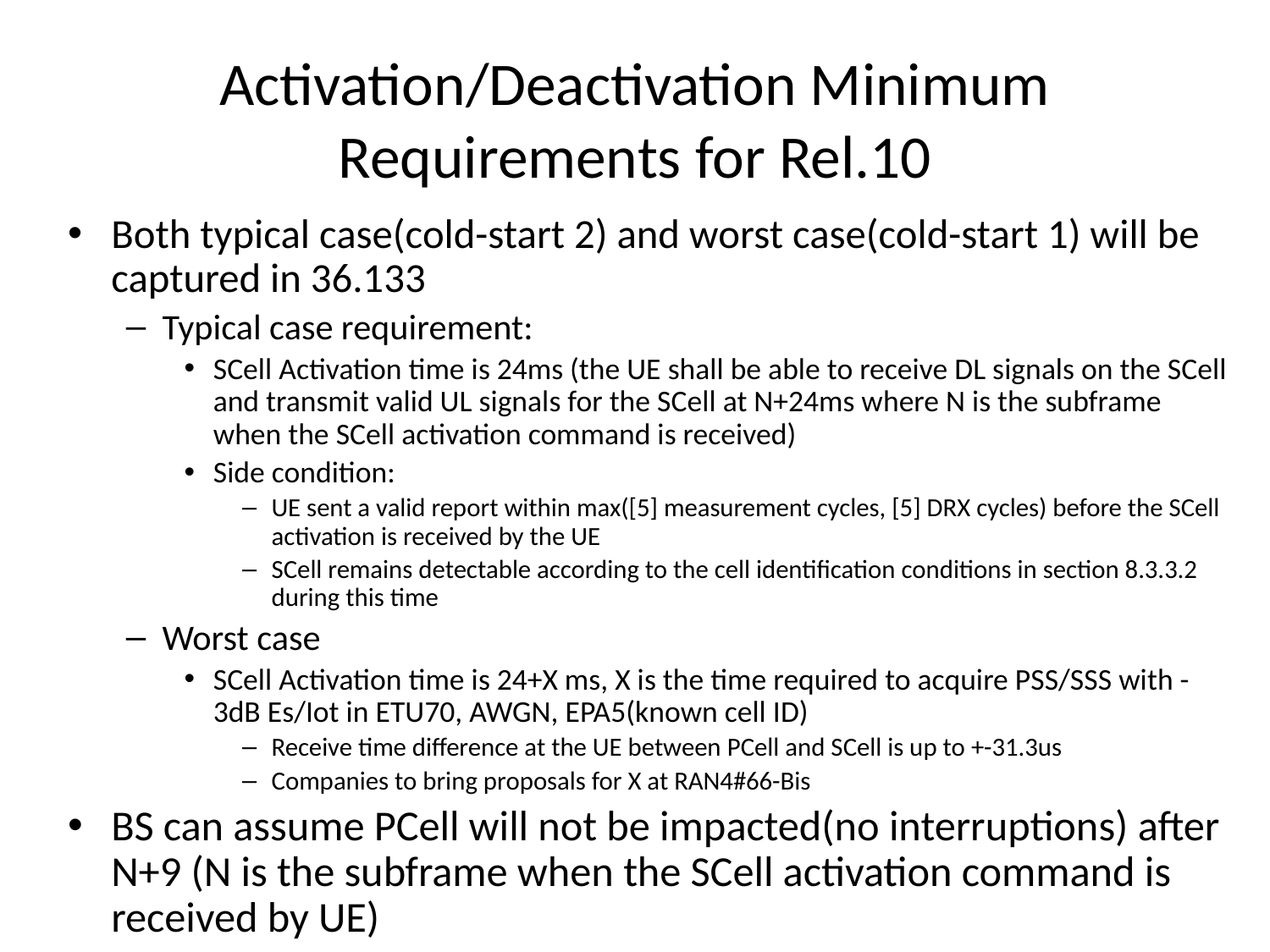

# Activation/Deactivation Minimum Requirements for Rel.10
Both typical case(cold-start 2) and worst case(cold-start 1) will be captured in 36.133
Typical case requirement:
SCell Activation time is 24ms (the UE shall be able to receive DL signals on the SCell and transmit valid UL signals for the SCell at N+24ms where N is the subframe when the SCell activation command is received)
Side condition:
UE sent a valid report within max([5] measurement cycles, [5] DRX cycles) before the SCell activation is received by the UE
SCell remains detectable according to the cell identification conditions in section 8.3.3.2 during this time
Worst case
SCell Activation time is 24+X ms, X is the time required to acquire PSS/SSS with -3dB Es/Iot in ETU70, AWGN, EPA5(known cell ID)
Receive time difference at the UE between PCell and SCell is up to +-31.3us
Companies to bring proposals for X at RAN4#66-Bis
BS can assume PCell will not be impacted(no interruptions) after N+9 (N is the subframe when the SCell activation command is received by UE)